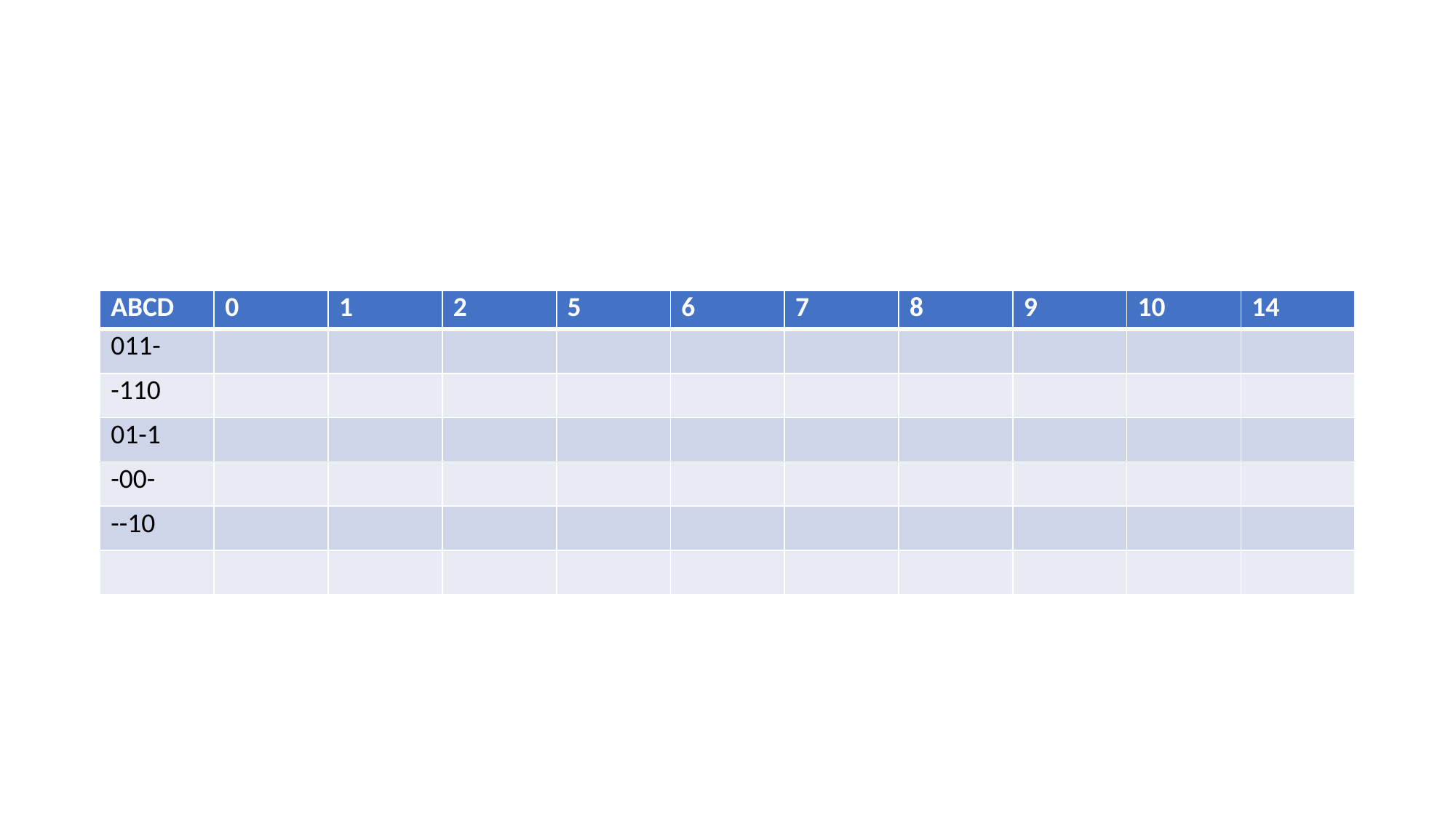

#
| ABCD | 0 | 1 | 2 | 5 | 6 | 7 | 8 | 9 | 10 | 14 |
| --- | --- | --- | --- | --- | --- | --- | --- | --- | --- | --- |
| 011- |  |  |  |  |  |  |  |  |  |  |
| -110 |  |  |  |  |  |  |  |  |  |  |
| 01-1 |  |  |  |  |  |  |  |  |  |  |
| -00- |  |  |  |  |  |  |  |  |  |  |
| --10 |  |  |  |  |  |  |  |  |  |  |
|  |  |  |  |  |  |  |  |  |  |  |